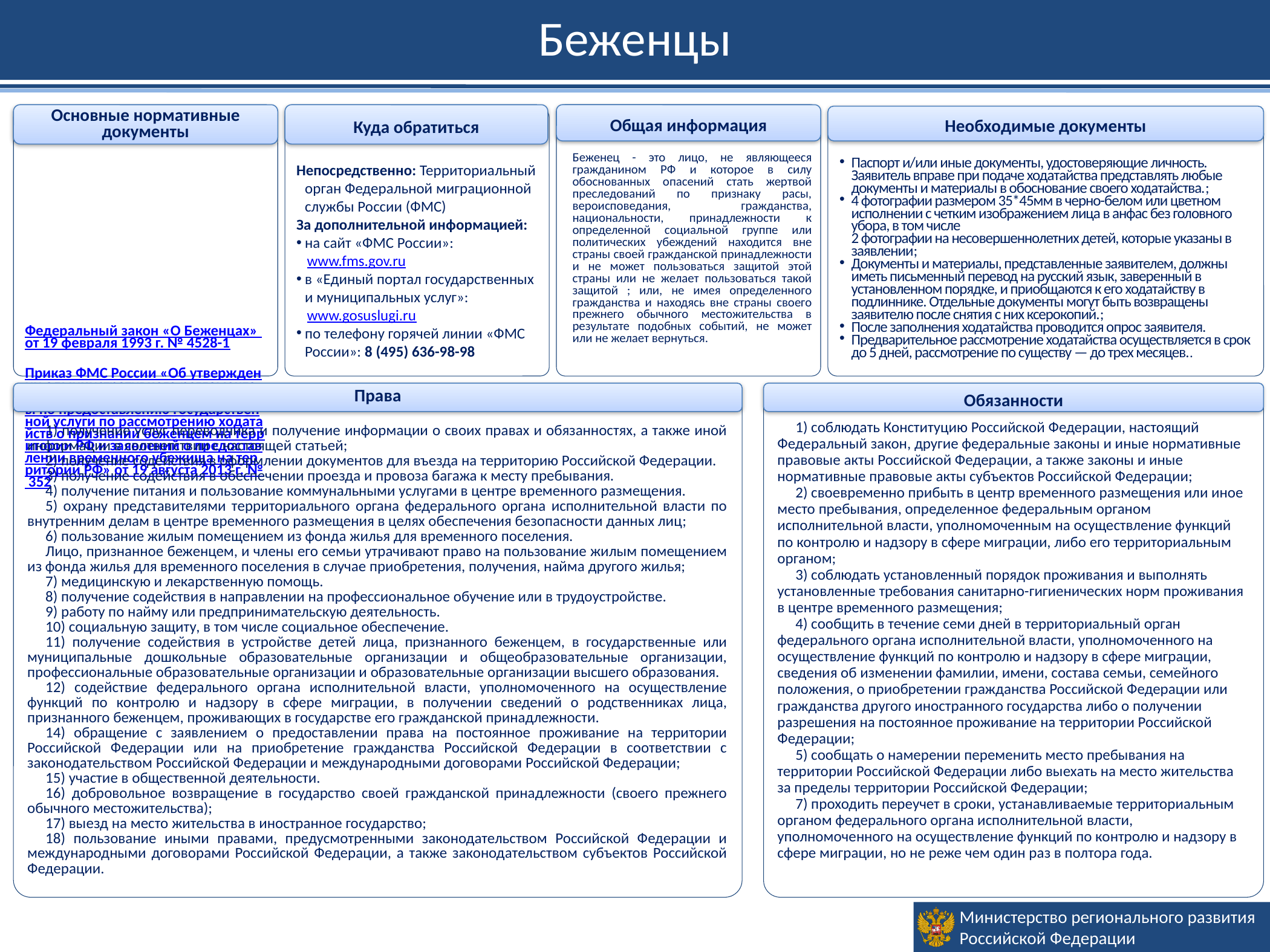

Беженцы
Основные нормативные документы
Федеральный закон «О Беженцах» от 19 февраля 1993 г. № 4528-1

Приказ ФМС России «Об утверждении административного регламента Федеральной миграционной службы по предоставлению государственной услуги по рассмотрению ходатайств о признании беженцем на территории РФ и заявлений о предоставлении временного убежища на территории РФ» от 19 августа 2013 г. № 352
Куда обратиться

Непосредственно: Территориальный орган Федеральной миграционной службы России (ФМС)
За дополнительной информацией:
на сайт «ФМС России»:
   www.fms.gov.ru
в «Единый портал государственных и муниципальных услуг»:
   www.gosuslugi.ru
по телефону горячей линии «ФМС России»: 8 (495) 636-98-98

Общая информация

Паспорт и/или иные документы, удостоверяющие личность. Заявитель вправе при подаче ходатайства представлять любые документы и материалы в обоснование своего ходатайства.;
4 фотографии размером 35*45мм в черно-белом или цветном исполнении с четким изображением лица в анфас без головного убора, в том числе
2 фотографии на несовершеннолетних детей, которые указаны в заявлении;
Документы и материалы, представленные заявителем, должны иметь письменный перевод на русский язык, заверенный в установленном порядке, и приобщаются к его ходатайству в подлиннике. Отдельные документы могут быть возвращены заявителю после снятия с них ксерокопий.;
После заполнения ходатайства проводится опрос заявителя.
Предварительное рассмотрение ходатайства осуществляется в срок до 5 дней, рассмотрение по существу — до трех месяцев..
Необходимые документы
Беженец - это лицо, не являющееся гражданином РФ и которое в силу обоснованных опасений стать жертвой преследований по признаку расы, вероисповедания, гражданства, национальности, принадлежности к определенной социальной группе или политических убеждений находится вне страны своей гражданской принадлежности и не может пользоваться защитой этой страны или не желает пользоваться такой защитой ; или, не имея определенного гражданства и находясь вне страны своего прежнего обычного местожительства в результате подобных событий, не может или не желает вернуться.

1) соблюдать Конституцию Российской Федерации, настоящий Федеральный закон, другие федеральные законы и иные нормативные правовые акты Российской Федерации, а также законы и иные нормативные правовые акты субъектов Российской Федерации;
2) своевременно прибыть в центр временного размещения или иное место пребывания, определенное федеральным органом исполнительной власти, уполномоченным на осуществление функций по контролю и надзору в сфере миграции, либо его территориальным органом;
3) соблюдать установленный порядок проживания и выполнять установленные требования санитарно-гигиенических норм проживания в центре временного размещения;
4) сообщить в течение семи дней в территориальный орган федерального органа исполнительной власти, уполномоченного на осуществление функций по контролю и надзору в сфере миграции, сведения об изменении фамилии, имени, состава семьи, семейного положения, о приобретении гражданства Российской Федерации или гражданства другого иностранного государства либо о получении разрешения на постоянное проживание на территории Российской Федерации;
5) сообщать о намерении переменить место пребывания на территории Российской Федерации либо выехать на место жительства за пределы территории Российской Федерации;
7) проходить переучет в сроки, устанавливаемые территориальным органом федерального органа исполнительной власти, уполномоченного на осуществление функций по контролю и надзору в сфере миграции, но не реже чем один раз в полтора года.
Обязанности

1) получение услуг переводчика и получение информации о своих правах и обязанностях, а также иной информации в соответствии с настоящей статьей;
2) получение содействия в оформлении документов для въезда на территорию Российской Федерации.
3) получение содействия в обеспечении проезда и провоза багажа к месту пребывания.
4) получение питания и пользование коммунальными услугами в центре временного размещения.
5) охрану представителями территориального органа федерального органа исполнительной власти по внутренним делам в центре временного размещения в целях обеспечения безопасности данных лиц;
6) пользование жилым помещением из фонда жилья для временного поселения.
Лицо, признанное беженцем, и члены его семьи утрачивают право на пользование жилым помещением из фонда жилья для временного поселения в случае приобретения, получения, найма другого жилья;
7) медицинскую и лекарственную помощь.
8) получение содействия в направлении на профессиональное обучение или в трудоустройстве.
9) работу по найму или предпринимательскую деятельность.
10) социальную защиту, в том числе социальное обеспечение.
11) получение содействия в устройстве детей лица, признанного беженцем, в государственные или муниципальные дошкольные образовательные организации и общеобразовательные организации, профессиональные образовательные организации и образовательные организации высшего образования.
12) содействие федерального органа исполнительной власти, уполномоченного на осуществление функций по контролю и надзору в сфере миграции, в получении сведений о родственниках лица, признанного беженцем, проживающих в государстве его гражданской принадлежности.
14) обращение с заявлением о предоставлении права на постоянное проживание на территории Российской Федерации или на приобретение гражданства Российской Федерации в соответствии с законодательством Российской Федерации и международными договорами Российской Федерации;
15) участие в общественной деятельности.
16) добровольное возвращение в государство своей гражданской принадлежности (своего прежнего обычного местожительства);
17) выезд на место жительства в иностранное государство;
18) пользование иными правами, предусмотренными законодательством Российской Федерации и международными договорами Российской Федерации, а также законодательством субъектов Российской Федерации.
Права